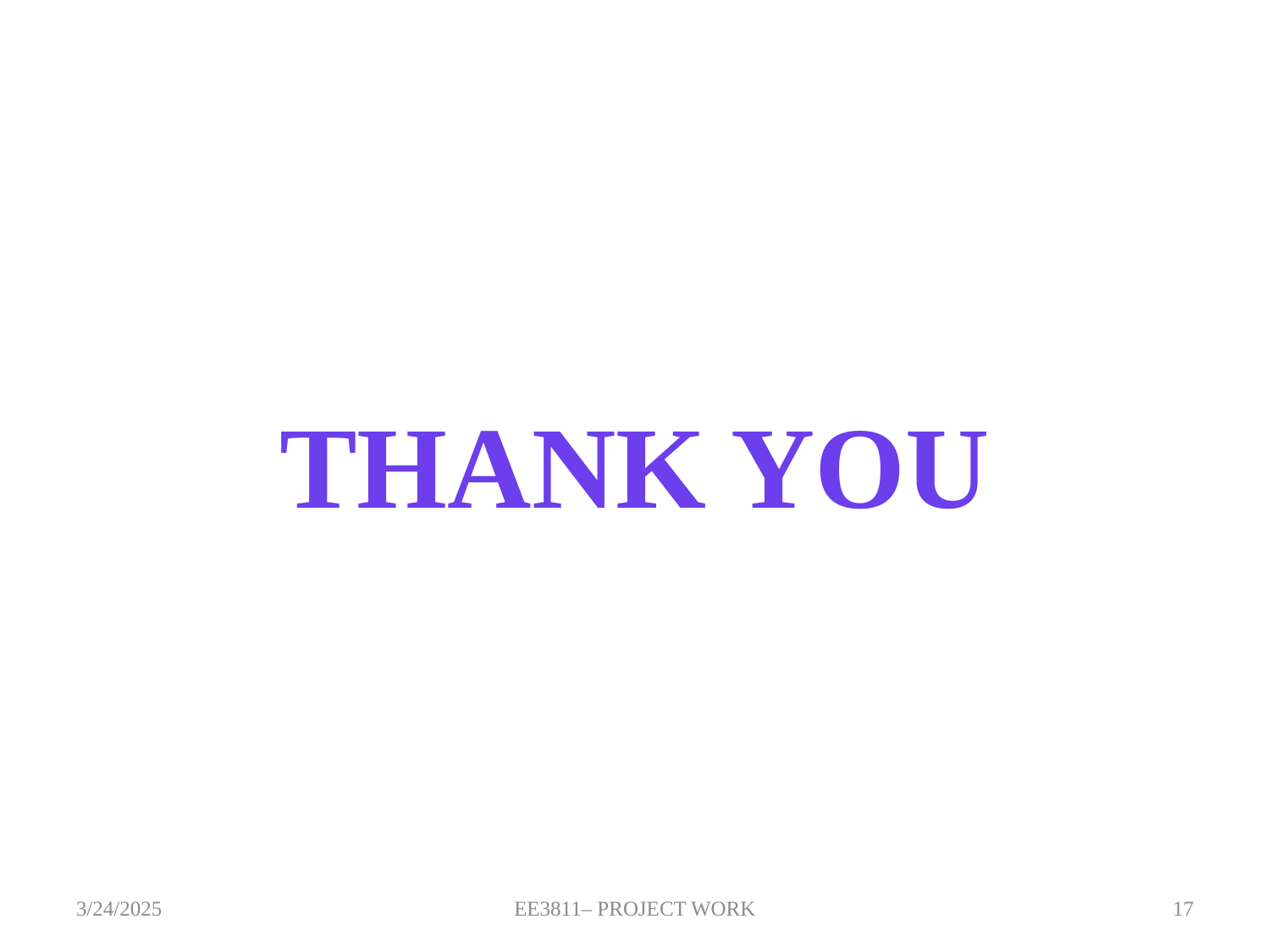

THANK YOU
3/24/2025
EE3811– PROJECT WORK
17